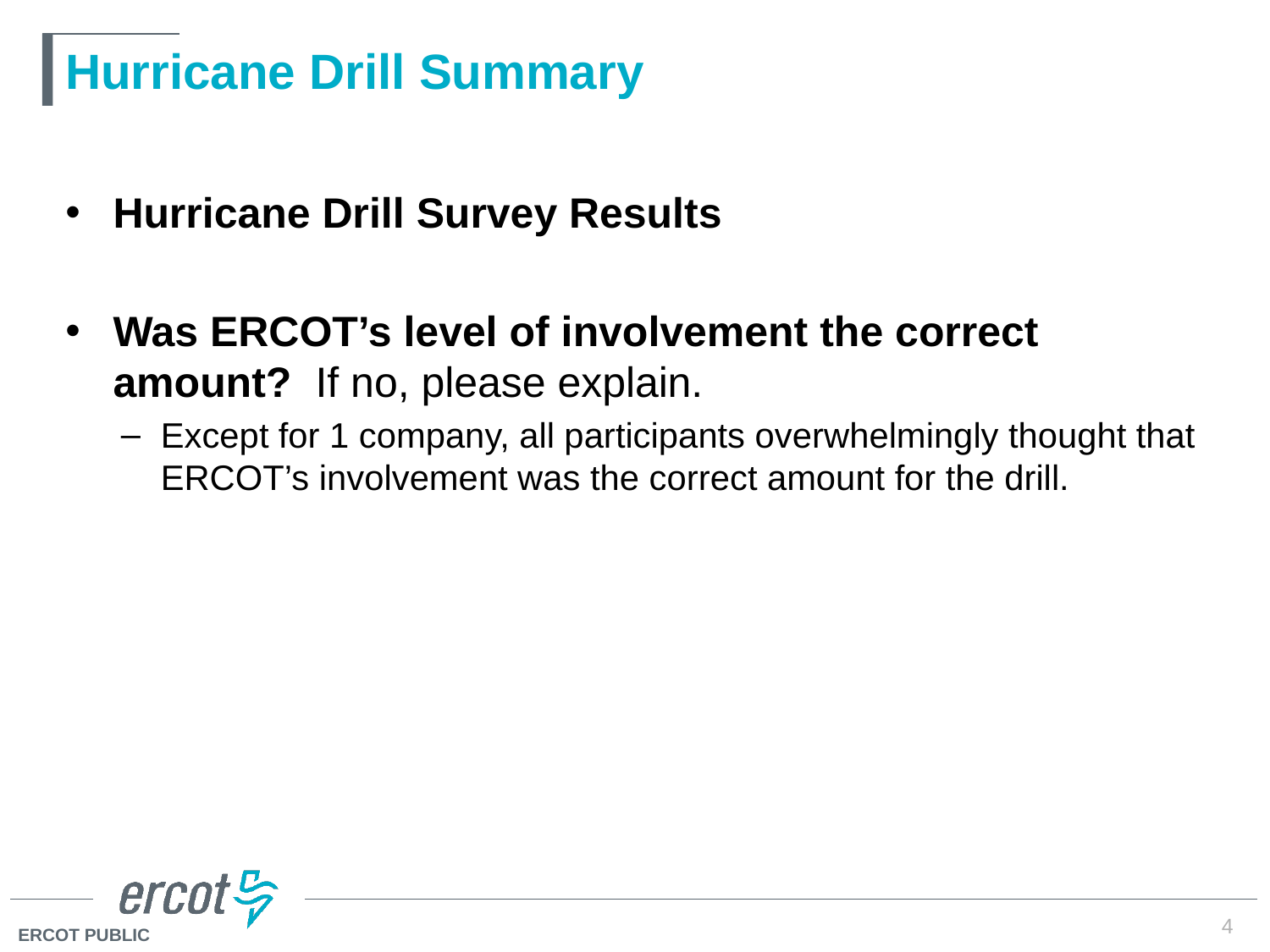

# Hurricane Drill Summary
Hurricane Drill Survey Results

Was ERCOT’s level of involvement the correct amount?  If no, please explain.
Except for 1 company, all participants overwhelmingly thought that ERCOT’s involvement was the correct amount for the drill.
4